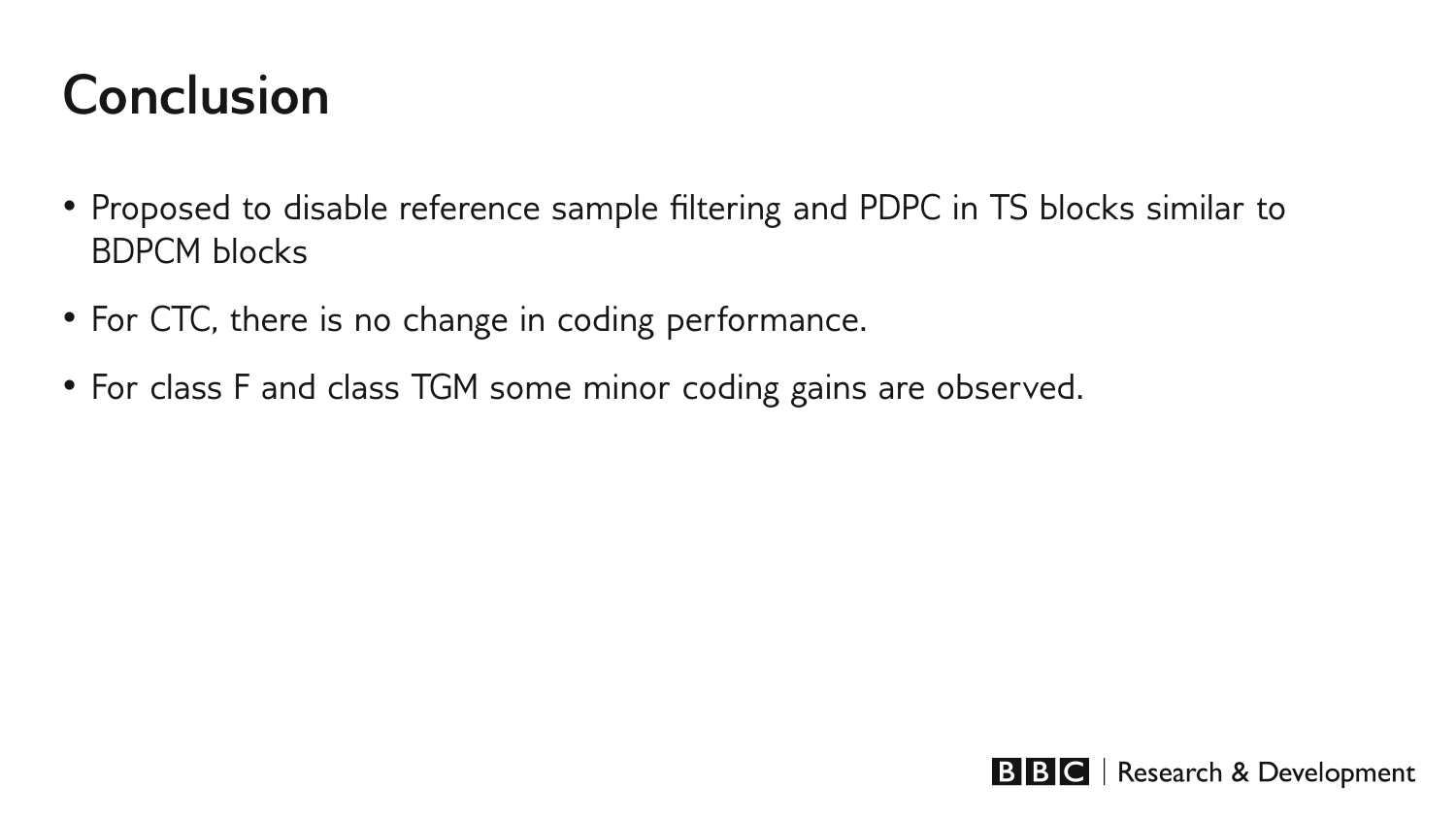

Conclusion
Proposed to disable reference sample filtering and PDPC in TS blocks similar to BDPCM blocks
For CTC, there is no change in coding performance.
For class F and class TGM some minor coding gains are observed.